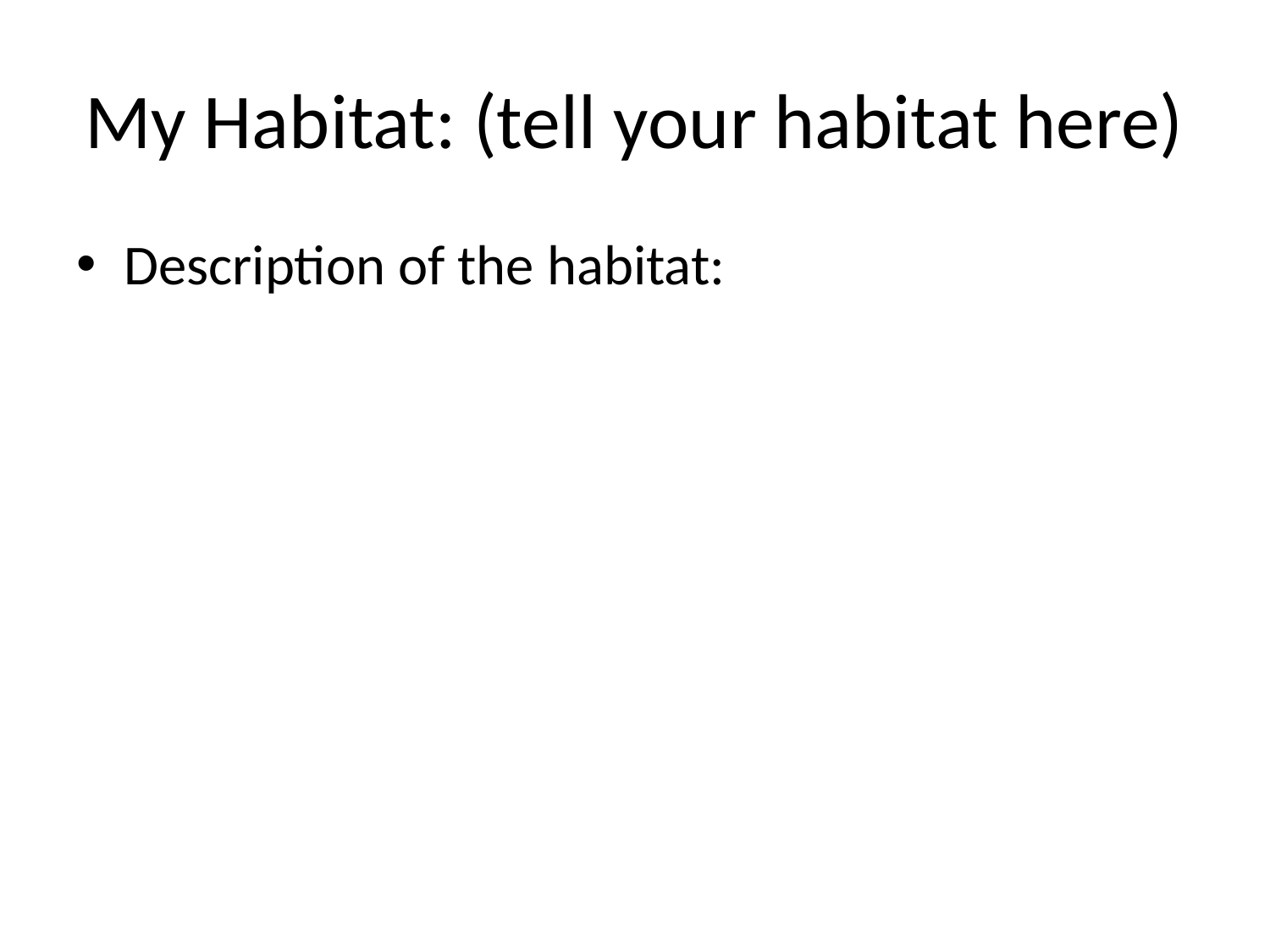

# My Habitat: (tell your habitat here)
Description of the habitat: